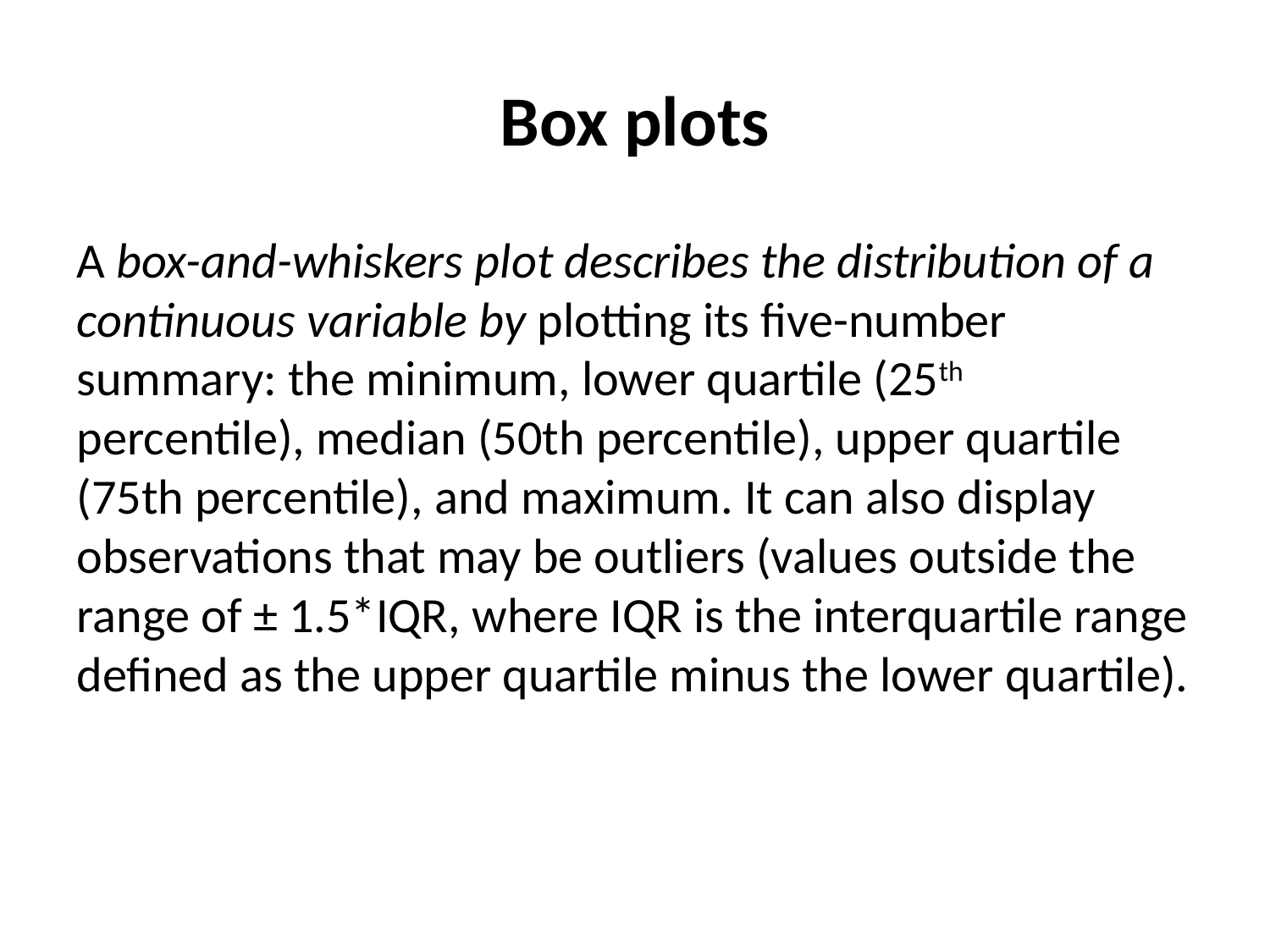

# Box plots
A box-and-whiskers plot describes the distribution of a continuous variable by plotting its five-number summary: the minimum, lower quartile (25th percentile), median (50th percentile), upper quartile (75th percentile), and maximum. It can also display observations that may be outliers (values outside the range of ± 1.5*IQR, where IQR is the interquartile range defined as the upper quartile minus the lower quartile).